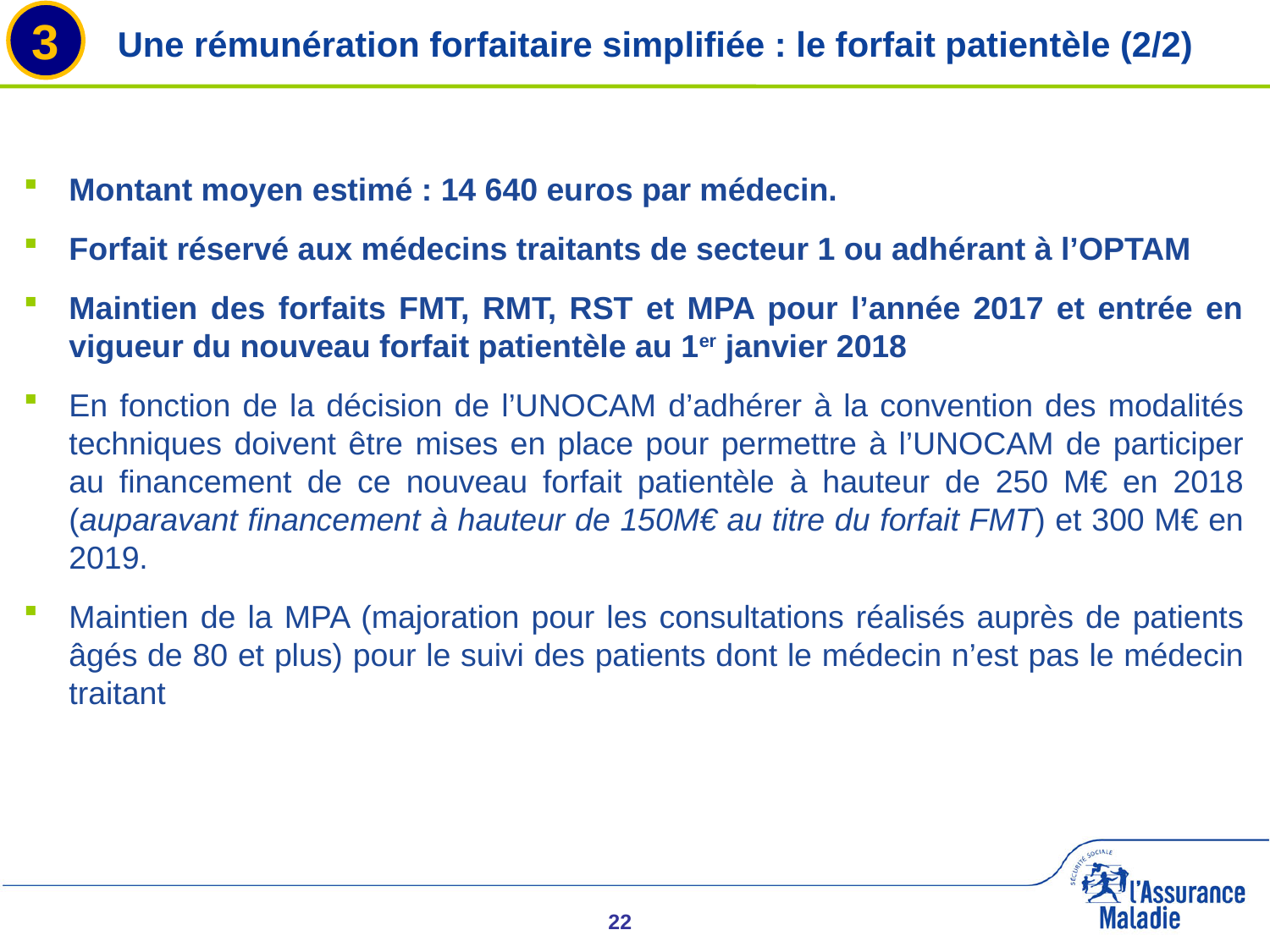

3
# Une rémunération forfaitaire simplifiée : le forfait patientèle (2/2)

Montant moyen estimé : 14 640 euros par médecin.
Forfait réservé aux médecins traitants de secteur 1 ou adhérant à l’OPTAM
Maintien des forfaits FMT, RMT, RST et MPA pour l’année 2017 et entrée en vigueur du nouveau forfait patientèle au 1er janvier 2018
En fonction de la décision de l’UNOCAM d’adhérer à la convention des modalités techniques doivent être mises en place pour permettre à l’UNOCAM de participer au financement de ce nouveau forfait patientèle à hauteur de 250 M€ en 2018 (auparavant financement à hauteur de 150M€ au titre du forfait FMT) et 300 M€ en 2019.
Maintien de la MPA (majoration pour les consultations réalisés auprès de patients âgés de 80 et plus) pour le suivi des patients dont le médecin n’est pas le médecin traitant

22